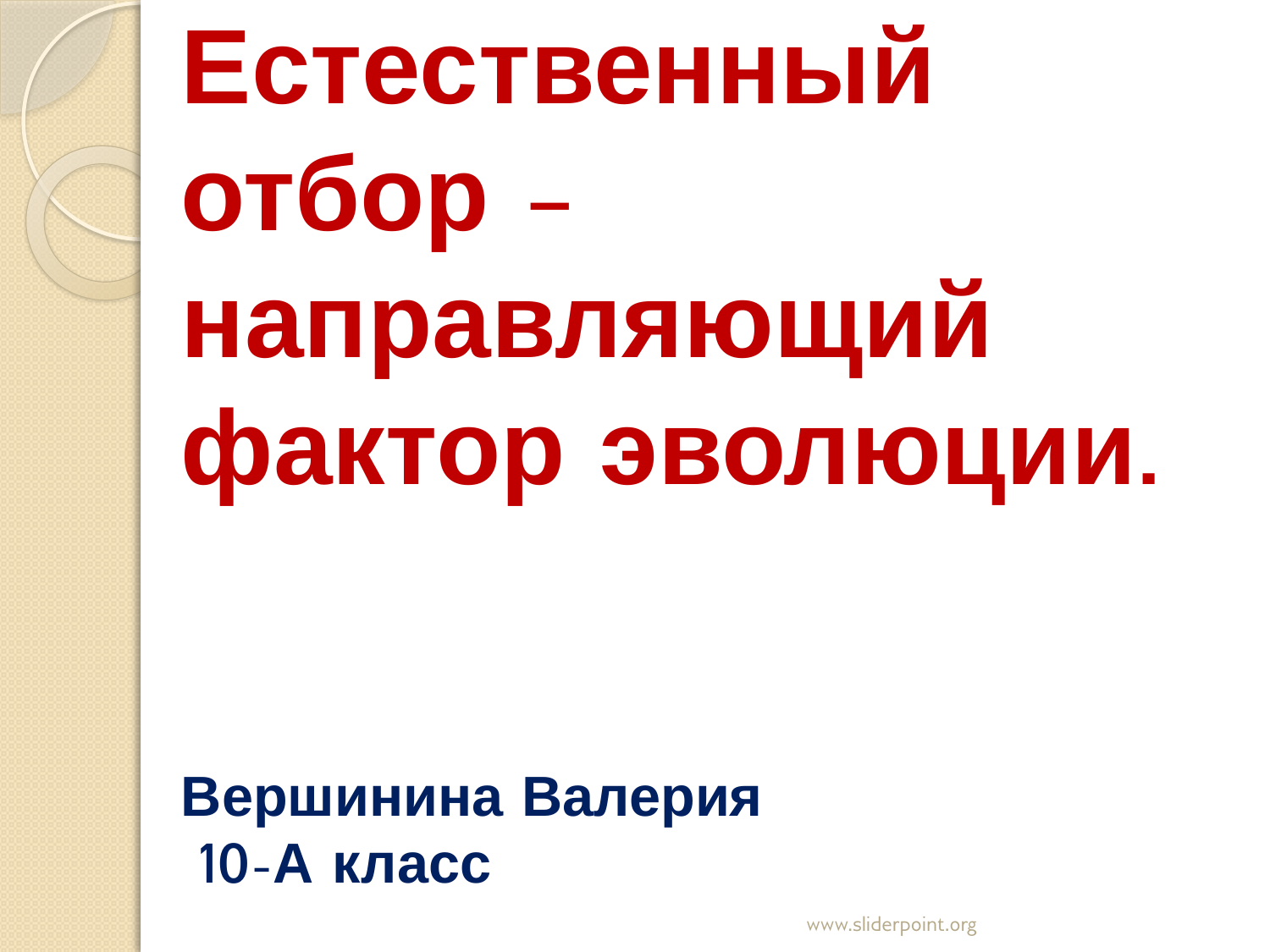

# Естественный отбор – направляющий фактор эволюции. Вершинина Валерия 10-А класс
www.sliderpoint.org